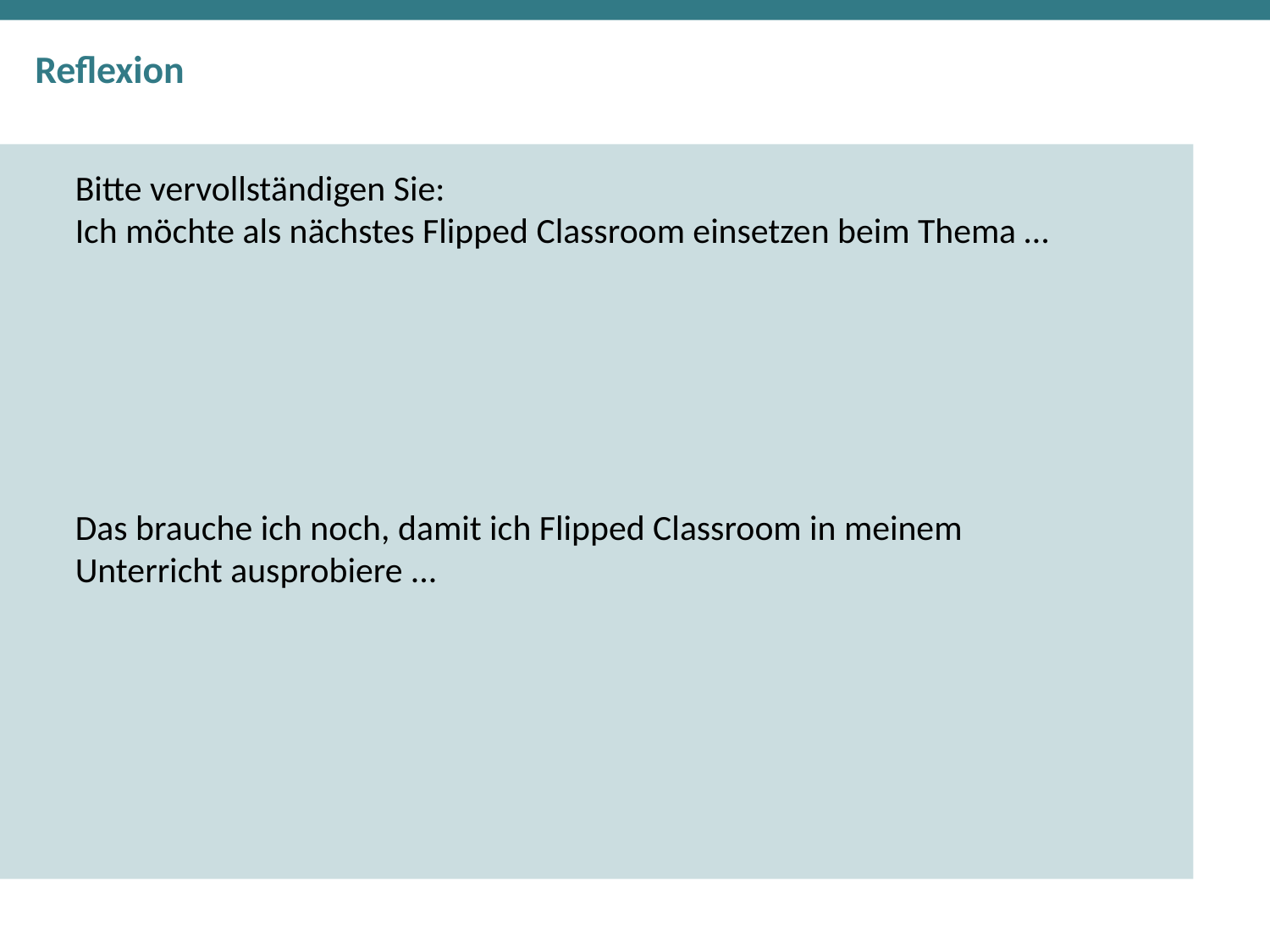

# Reflexion

Bitte vervollständigen Sie:
Ich möchte als nächstes Flipped Classroom einsetzen beim Thema …

Das brauche ich noch, damit ich Flipped Classroom in meinem Unterricht ausprobiere ...